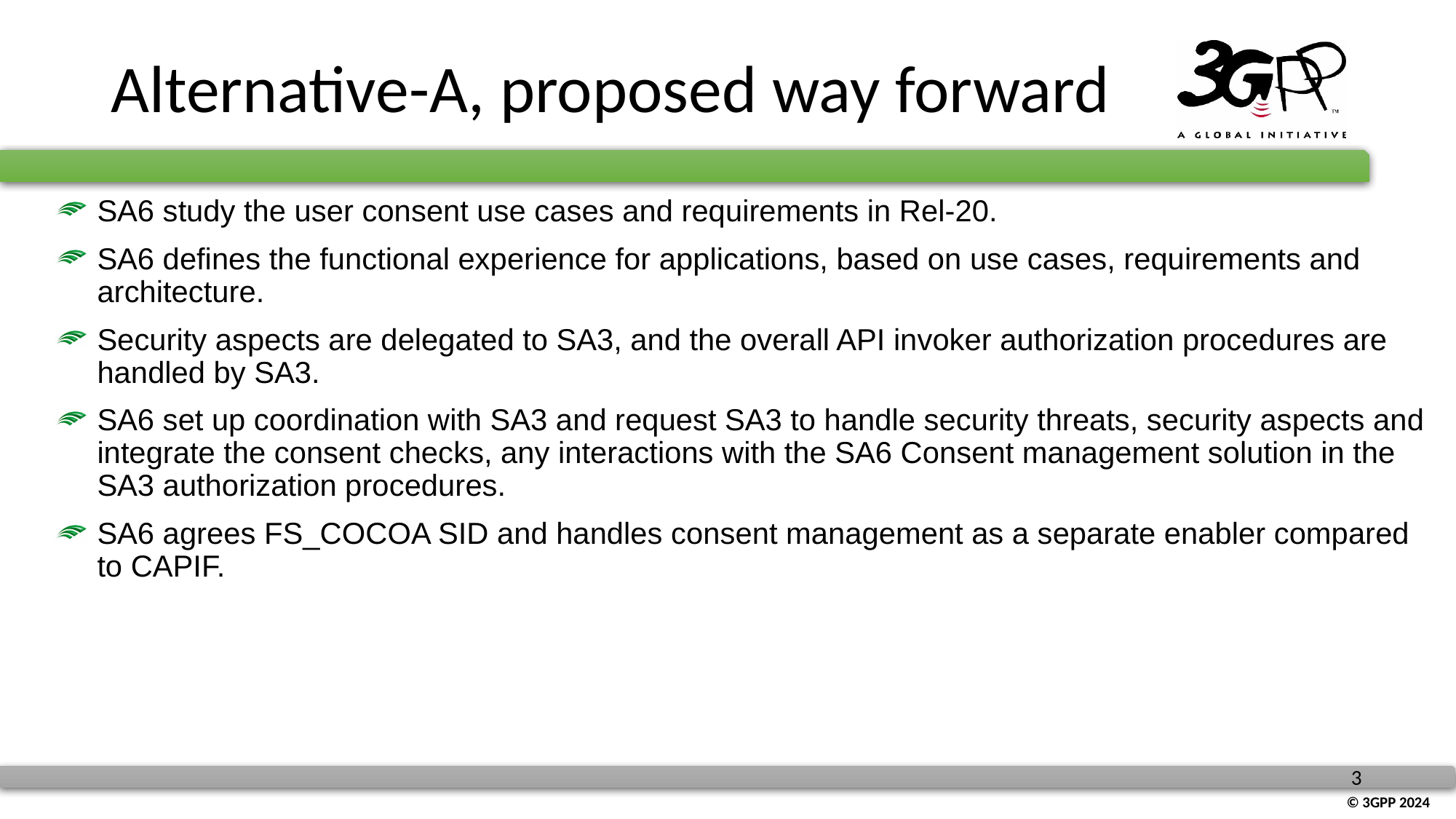

# Alternative-A, proposed way forward
SA6 study the user consent use cases and requirements in Rel-20.
SA6 defines the functional experience for applications, based on use cases, requirements and architecture.
Security aspects are delegated to SA3, and the overall API invoker authorization procedures are handled by SA3.
SA6 set up coordination with SA3 and request SA3 to handle security threats, security aspects and integrate the consent checks, any interactions with the SA6 Consent management solution in the SA3 authorization procedures.
SA6 agrees FS_COCOA SID and handles consent management as a separate enabler compared to CAPIF.